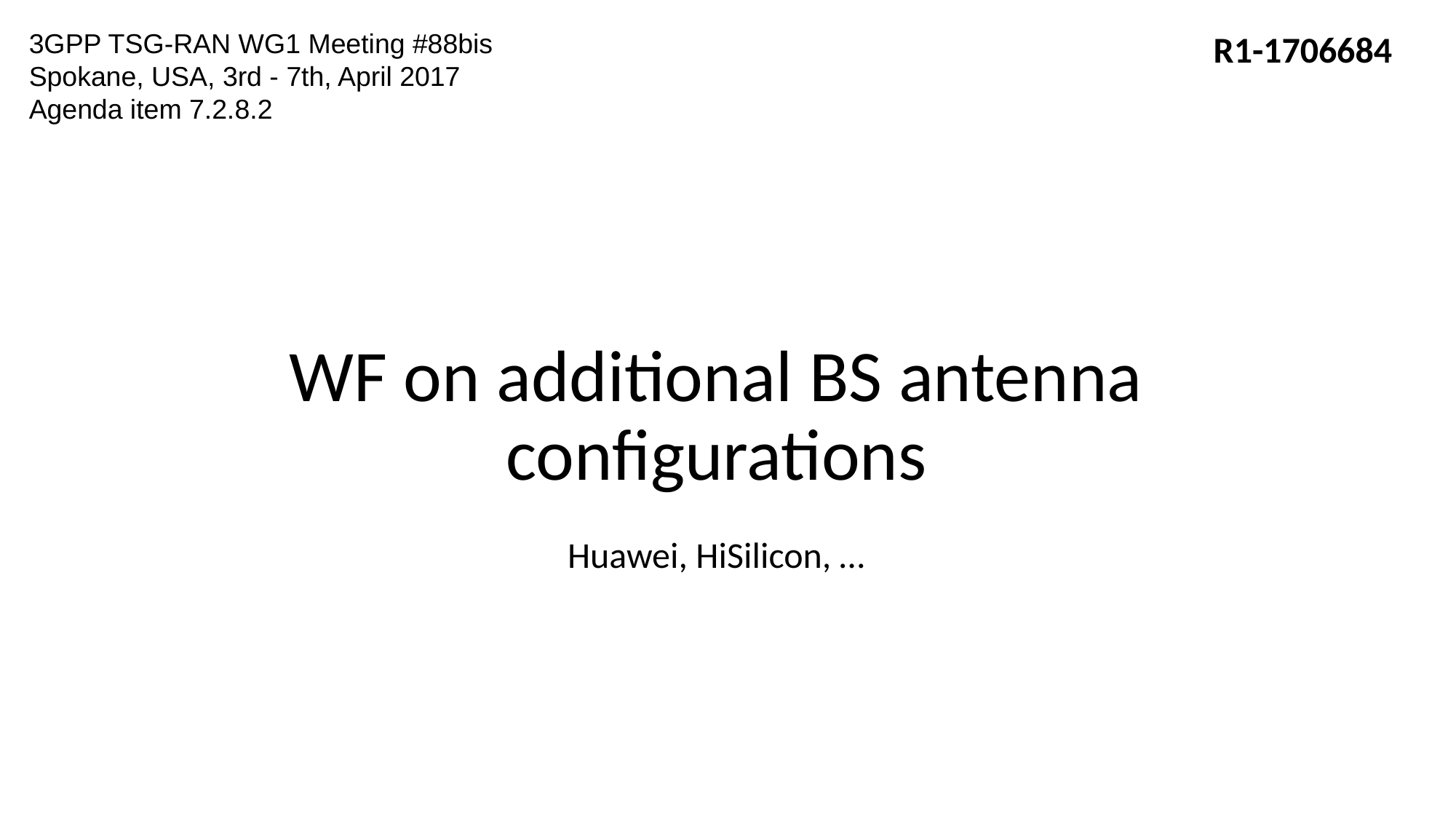

3GPP TSG-RAN WG1 Meeting #88bis
Spokane, USA, 3rd - 7th, April 2017
Agenda item 7.2.8.2
R1-1706684
# WF on additional BS antenna configurations
Huawei, HiSilicon, …